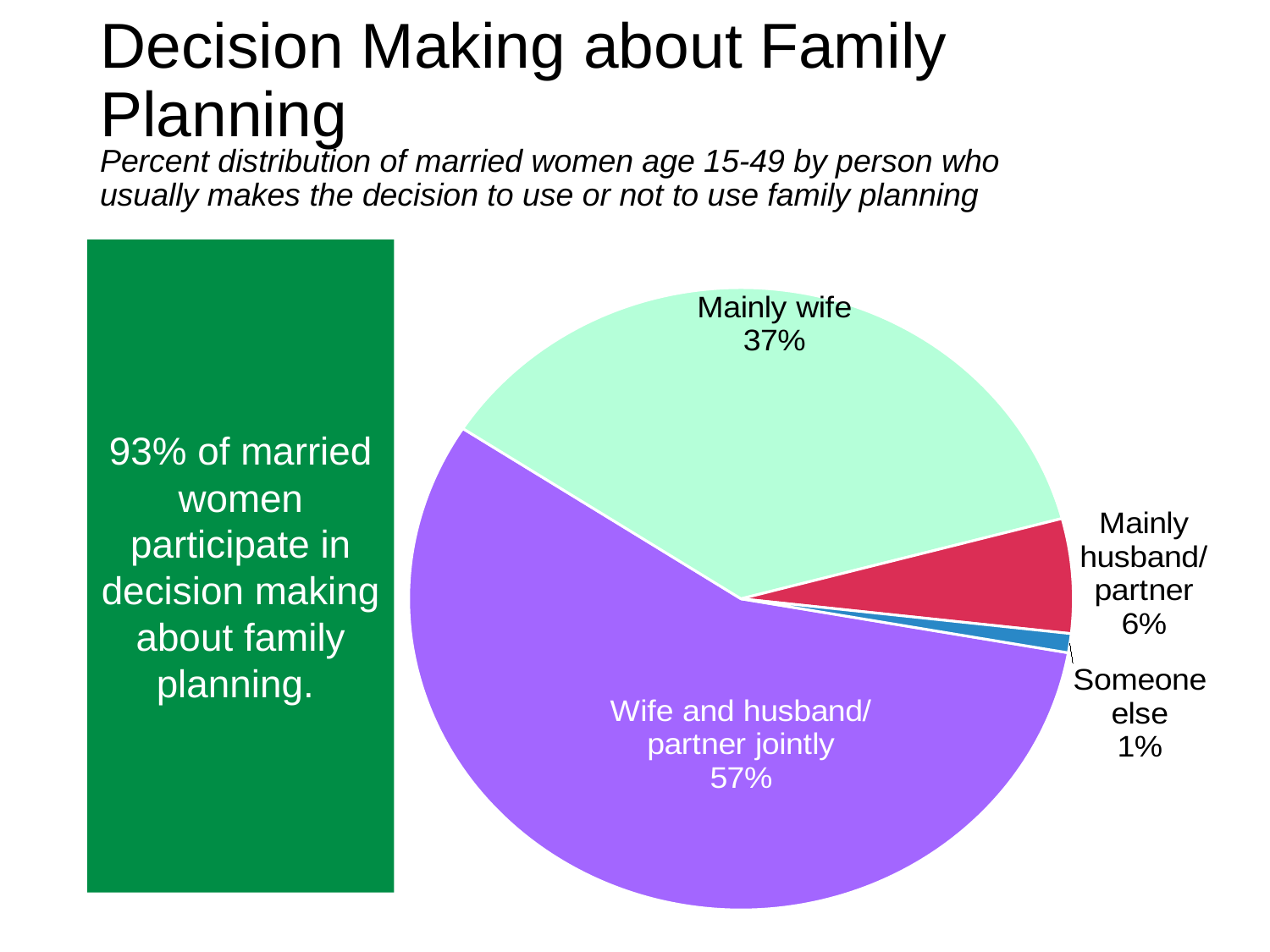

# Decision Making about Family Planning
Percent distribution of married women age 15-49 by person who usually makes the decision to use or not to use family planning

### Chart

| Category | Sales |
|---|---|
| Wife and husband/ partner jointly | 57.0 |
| Mainly wife | 37.0 |
| Mainly husband/partner | 6.0 |
| Someone else | 1.0 |
93% of married women participate in decision making about family planning.